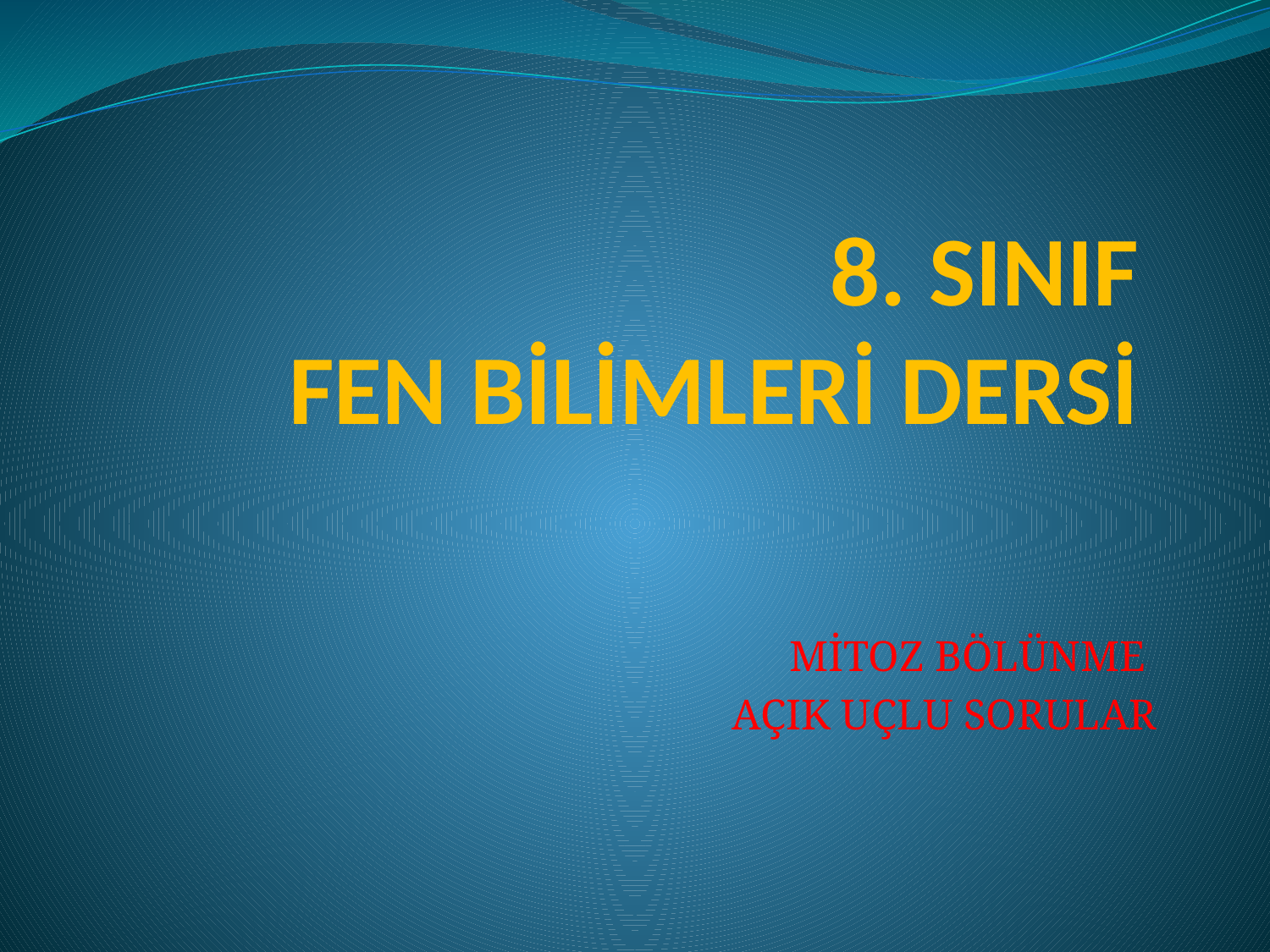

# 8. SINIF FEN BİLİMLERİ DERSİ

MİTOZ BÖLÜNME
AÇIK UÇLU SORULAR